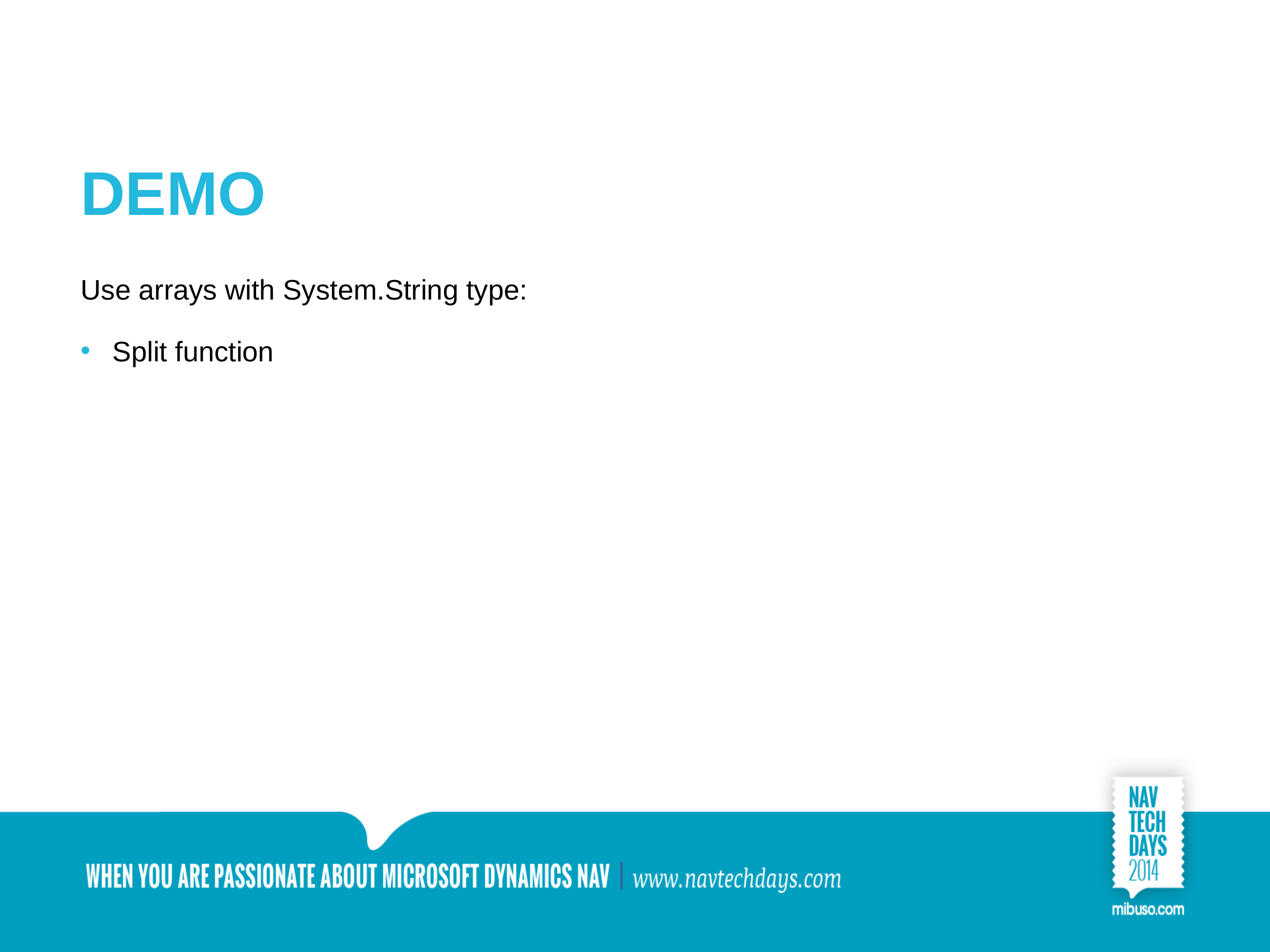

# Demo
Use arrays with System.String type:
Split function